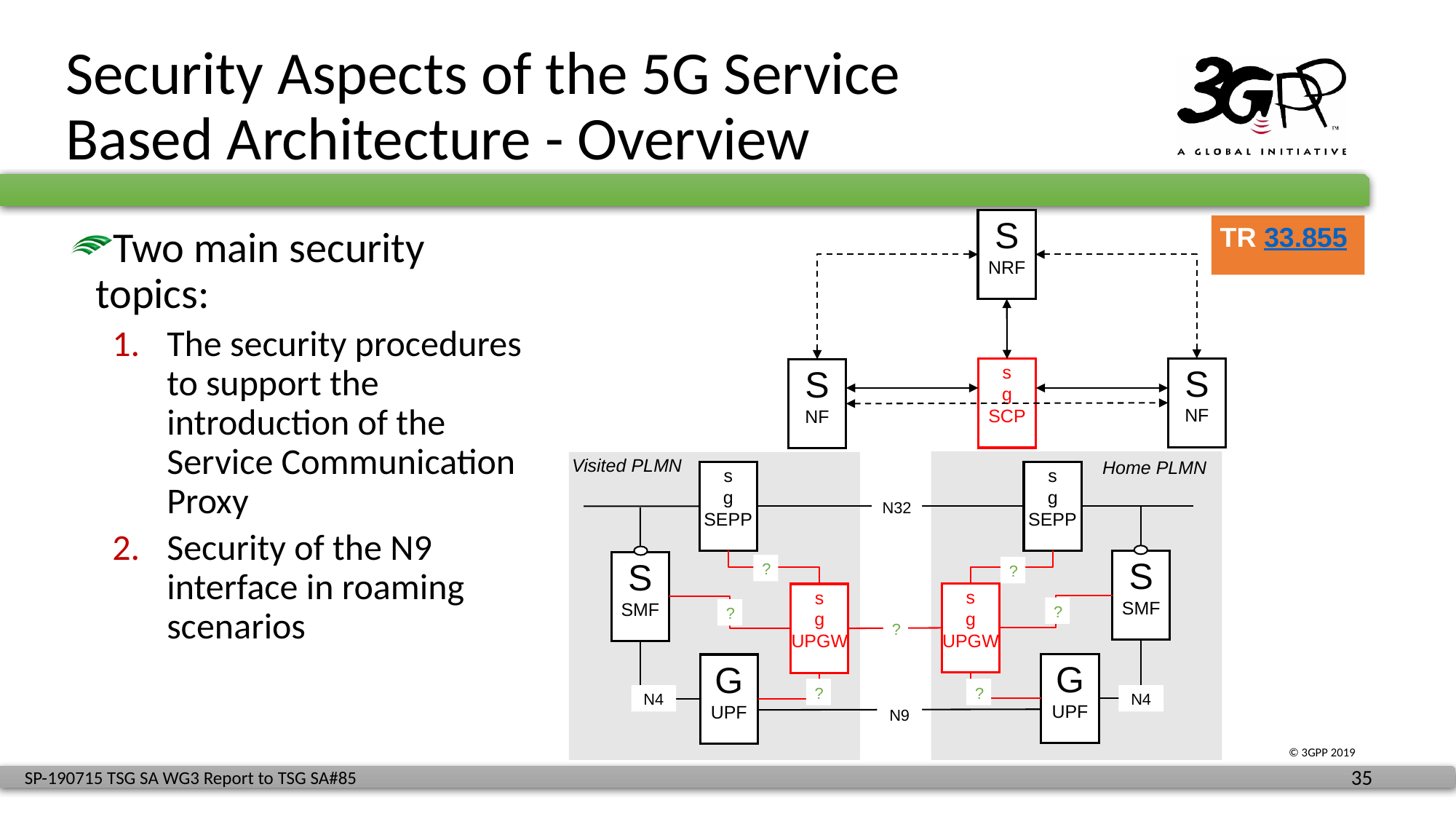

# Security Aspects of the 5G Service Based Architecture - Overview
S
NRF

TR 33.855
Two main security topics:
The security procedures to support the introduction of the Service Communication Proxy
Security of the N9 interface in roaming scenarios

S
NF

s
g
SCP
S
NF

Visited PLMN

Home PLMN

s
g
SEPP
s
g
SEPP
N32

S
SMF

S
SMF

?
?
s
g
UPGW
s
g
UPGW
?
?
?
G
UPF
G
UPF
?
?
N4
N4
N9